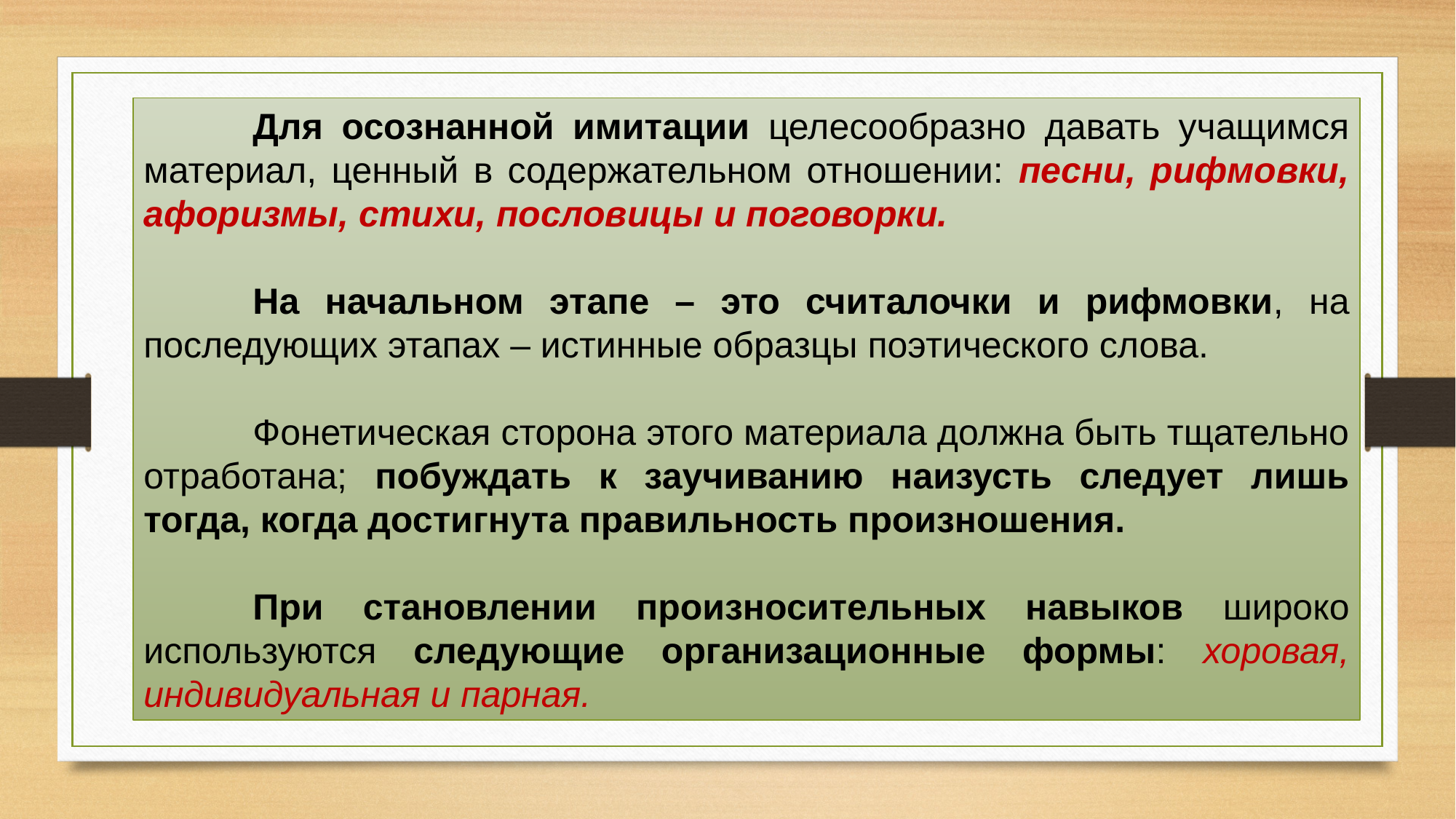

Для осознанной имитации целесообразно давать учащимся материал, ценный в содержательном отношении: песни, рифмовки, афоризмы, стихи, пословицы и поговорки.

	На начальном этапе – это считалочки и рифмовки, на последующих этапах – истинные образцы поэтического слова.

	Фонетическая сторона этого материала должна быть тщательно отработана; побуждать к заучиванию наизусть следует лишь тогда, когда достигнута правильность произношения.

	При становлении произносительных навыков широко используются следующие организационные формы: хоровая, индивидуальная и парная.